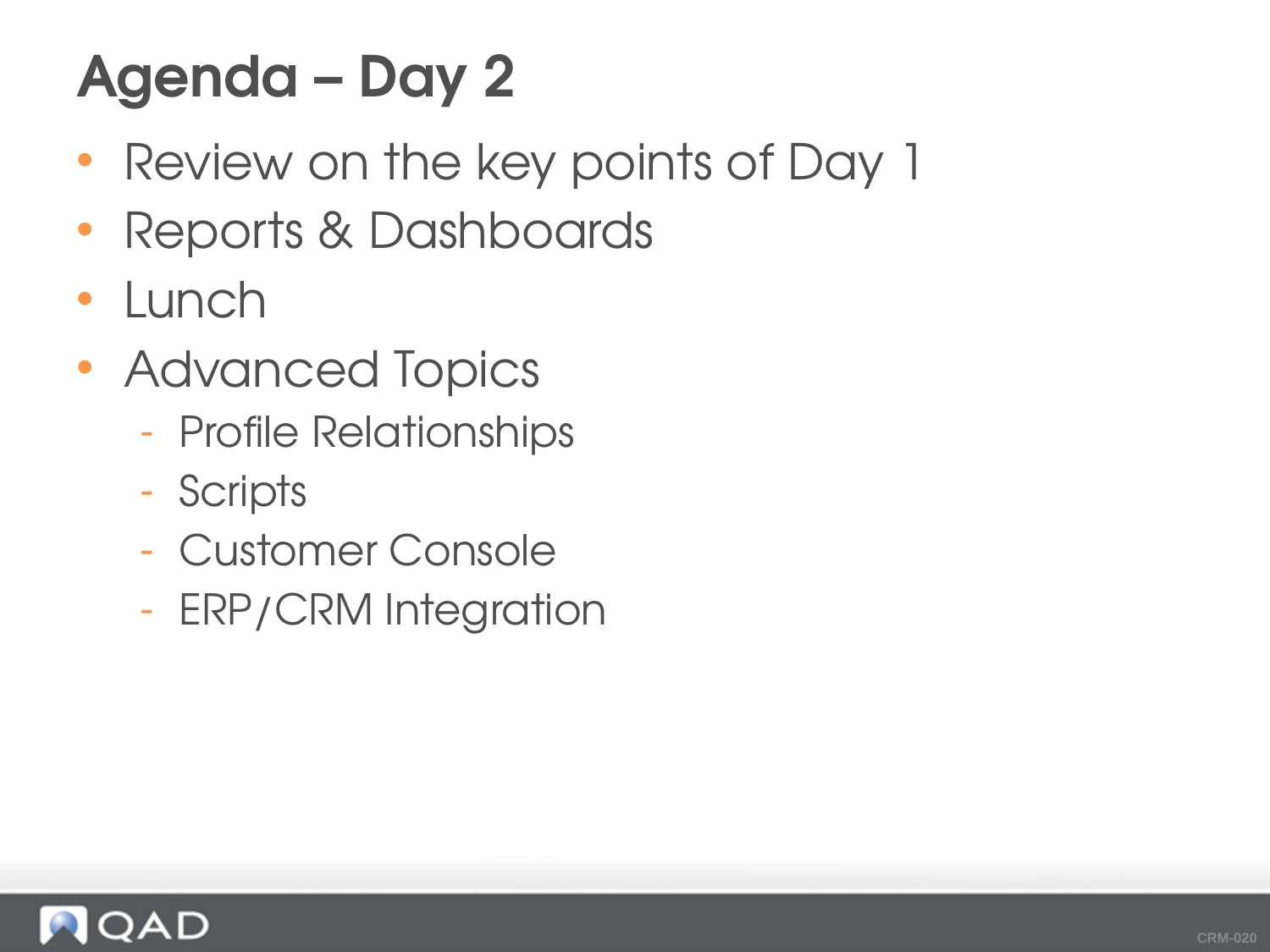

# Agenda – Day 2
Review on the key points of Day 1
Reports & Dashboards
Lunch
Advanced Topics
Profile Relationships
Scripts
Customer Console
ERP/CRM Integration

CRM-020